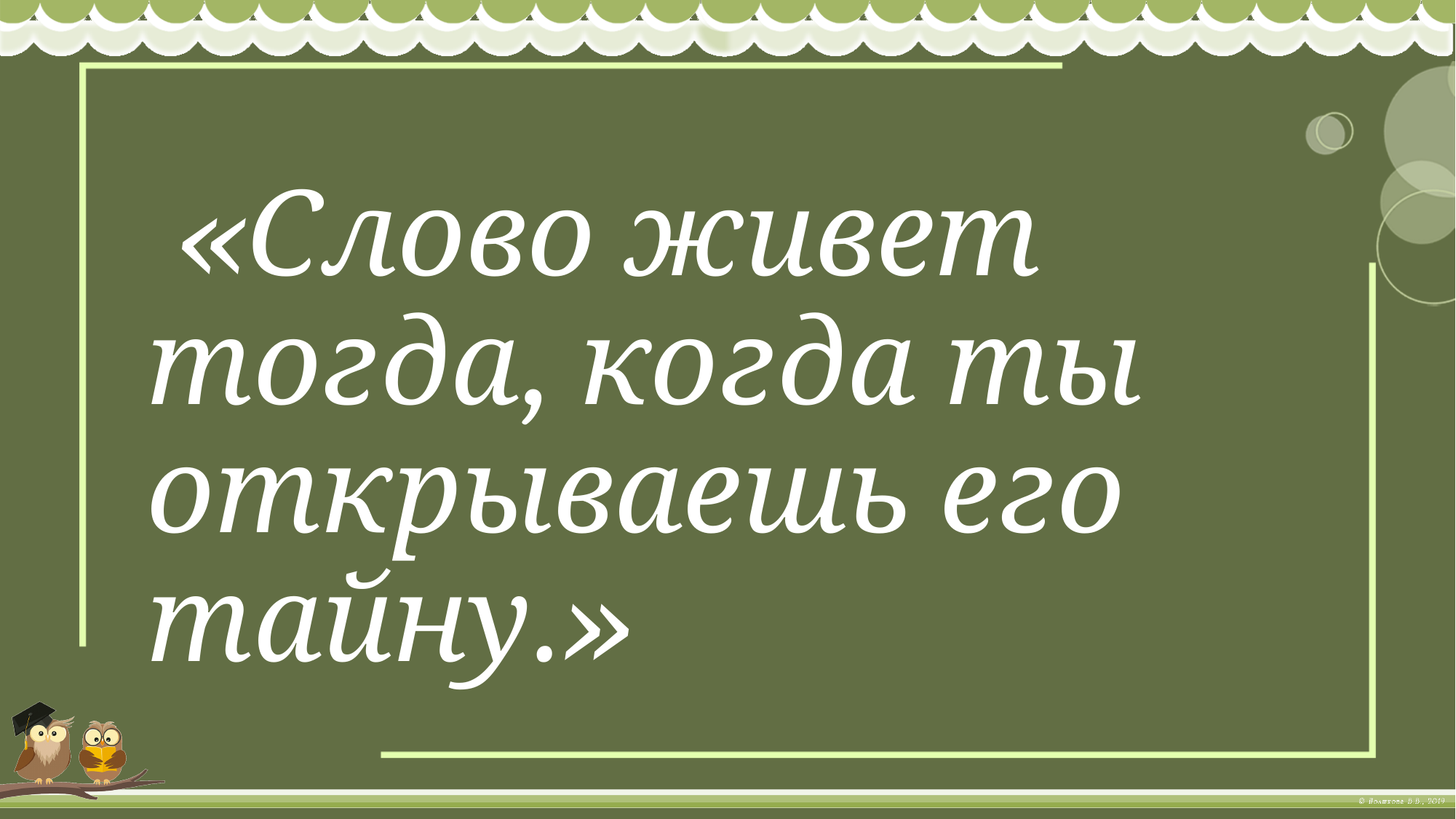

«Слово живет тогда, когда ты открываешь его тайну.»